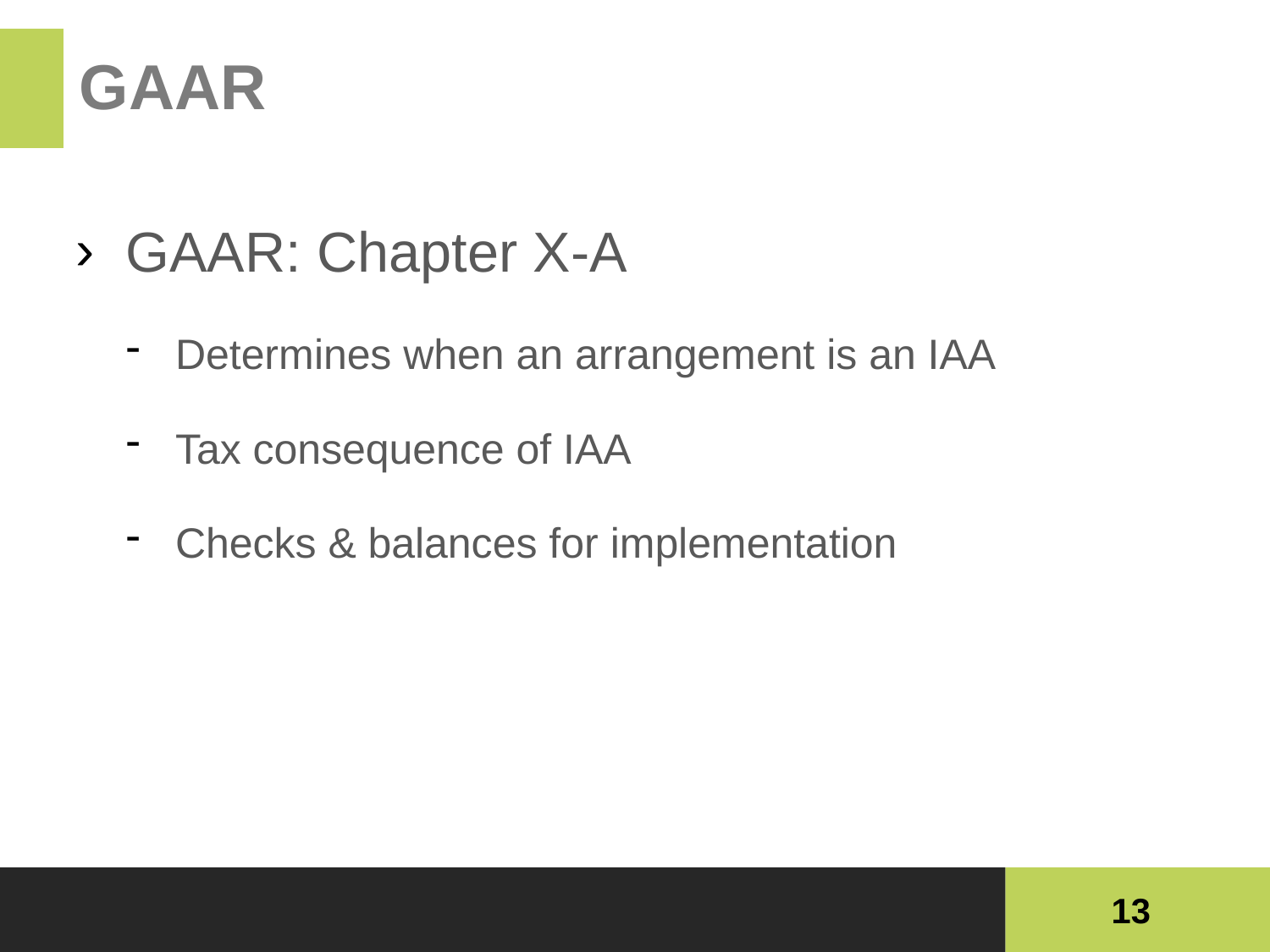

# GAAR
GAAR: Chapter X-A
Determines when an arrangement is an IAA
Tax consequence of IAA
Checks & balances for implementation